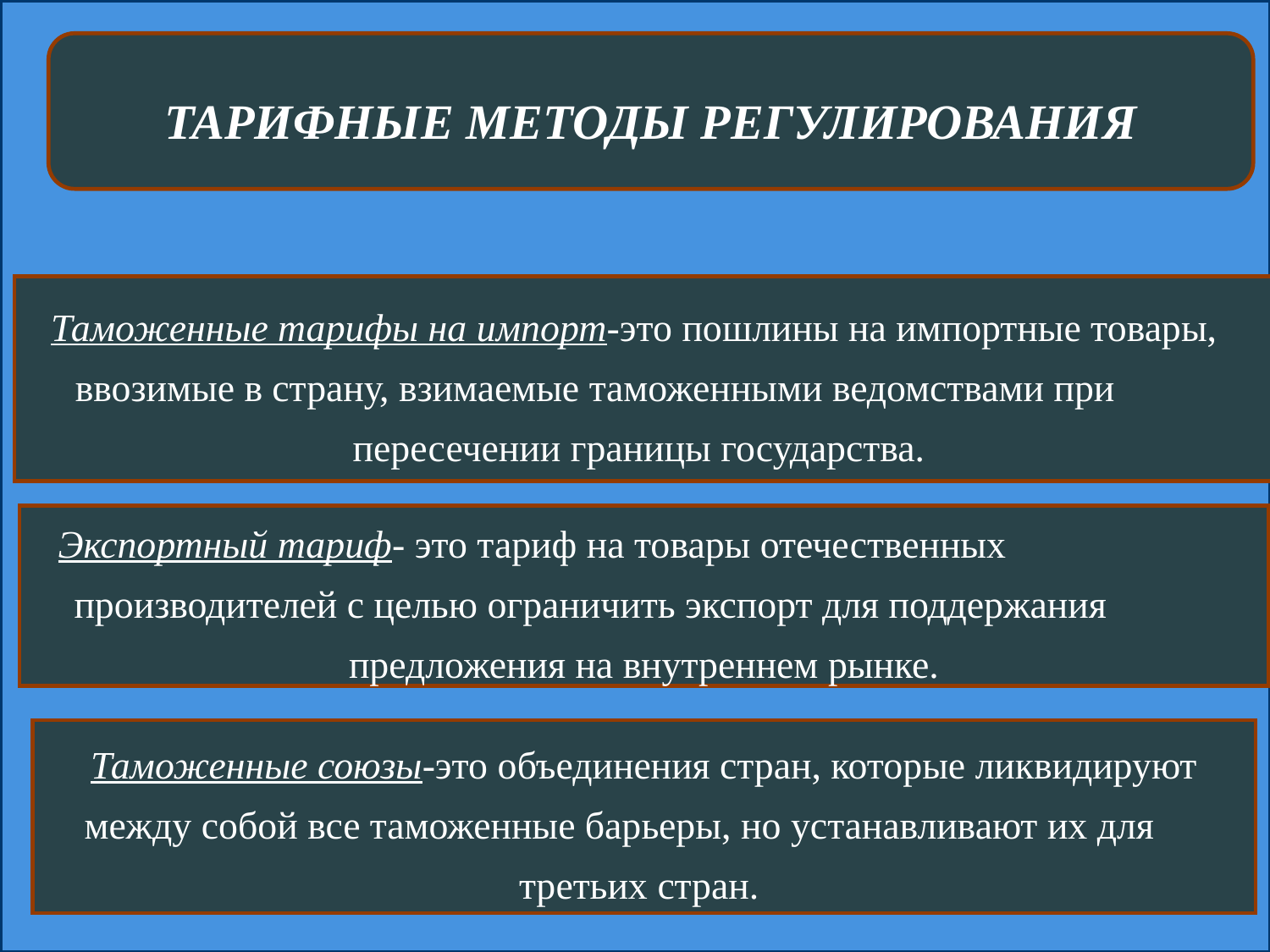

ТАРИФНЫЕ МЕТОДЫ РЕГУЛИРОВАНИЯ
Таможенные тарифы на импорт-это пошлины на импортные товары,   ввозимые в страну, взимаемые таможенными ведомствами при           пересечении границы государства.
Экспортный тариф- это тариф на товары отечественных                        производителей с целью ограничить экспорт для поддержания            предложения на внутреннем рынке.
Таможенные союзы-это объединения стран, которые ликвидируют между собой все таможенные барьеры, но устанавливают их для      третьих стран.